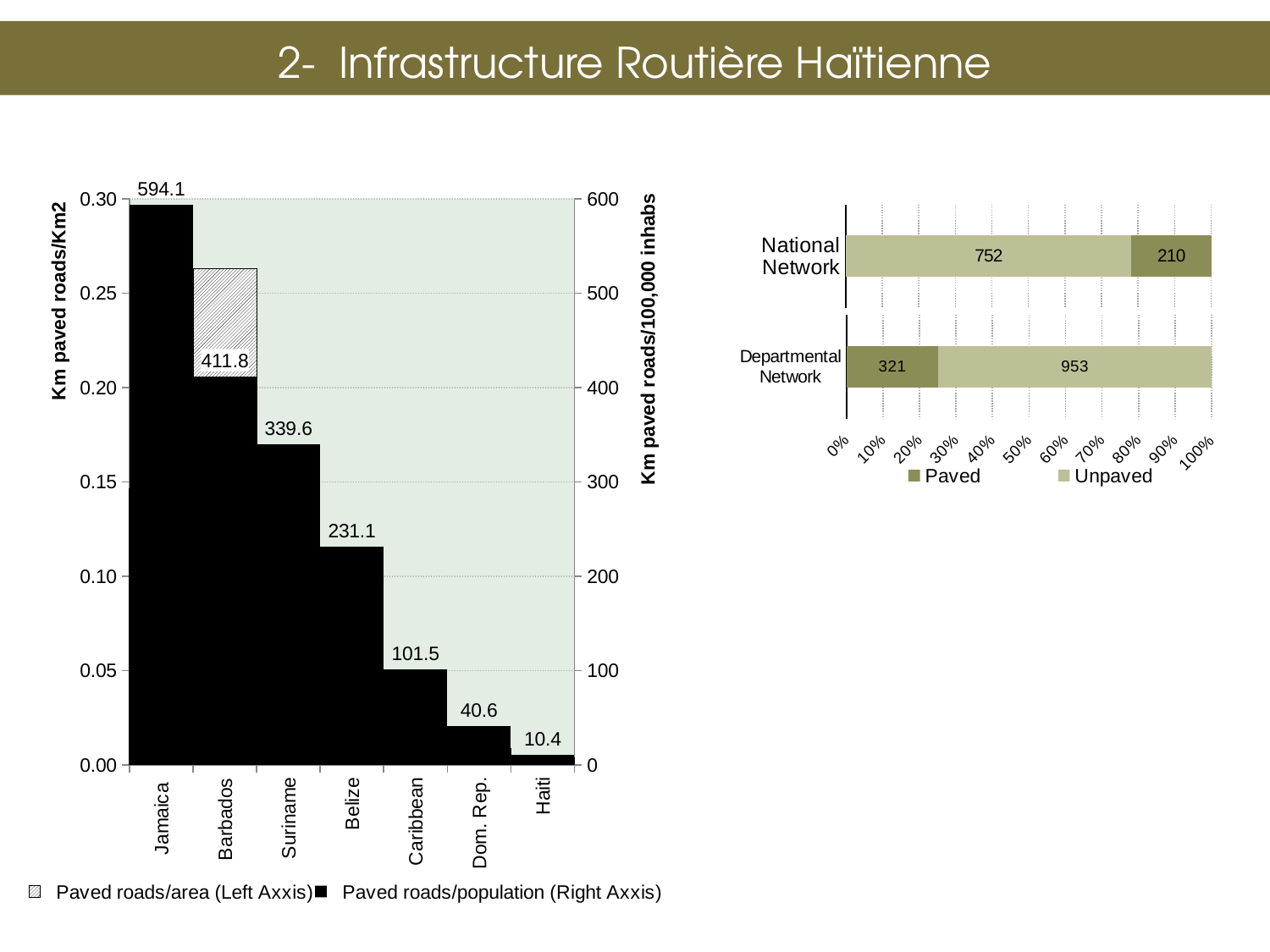

2-  Infrastructure Routière Haïtienne

### Chart

| Category |   Paved roads/area (Left Axxis) |   Paved roads/population (Right Axxis) |
|---|---|---|
| Jamaica  | 0.1465712465878071 | 594.0742237807009 |
| Barbados | 0.2628837209302326 | 411.7747769735428 |
| Suriname | 0.0011317299475033574 | 339.56043956043953 |
| Belize | 0.0034405746626033954 | 231.11168354393826 |
| Caribbean | 0.009003965335178242 | 101.48700178155191 |
| Dom. Rep. | 0.008541709471953976 | 40.6100420044935 |
| Haiti | 0.003827027027027027 | 10.356603607433232 |

### Chart

| Category | Paved | Unpaved |
|---|---|---|
| National Network | 752.0 | 210.0 |

### Chart

| Category | Paved | Unpaved |
|---|---|---|
| Departmental Network | 321.0 | 953.0 |